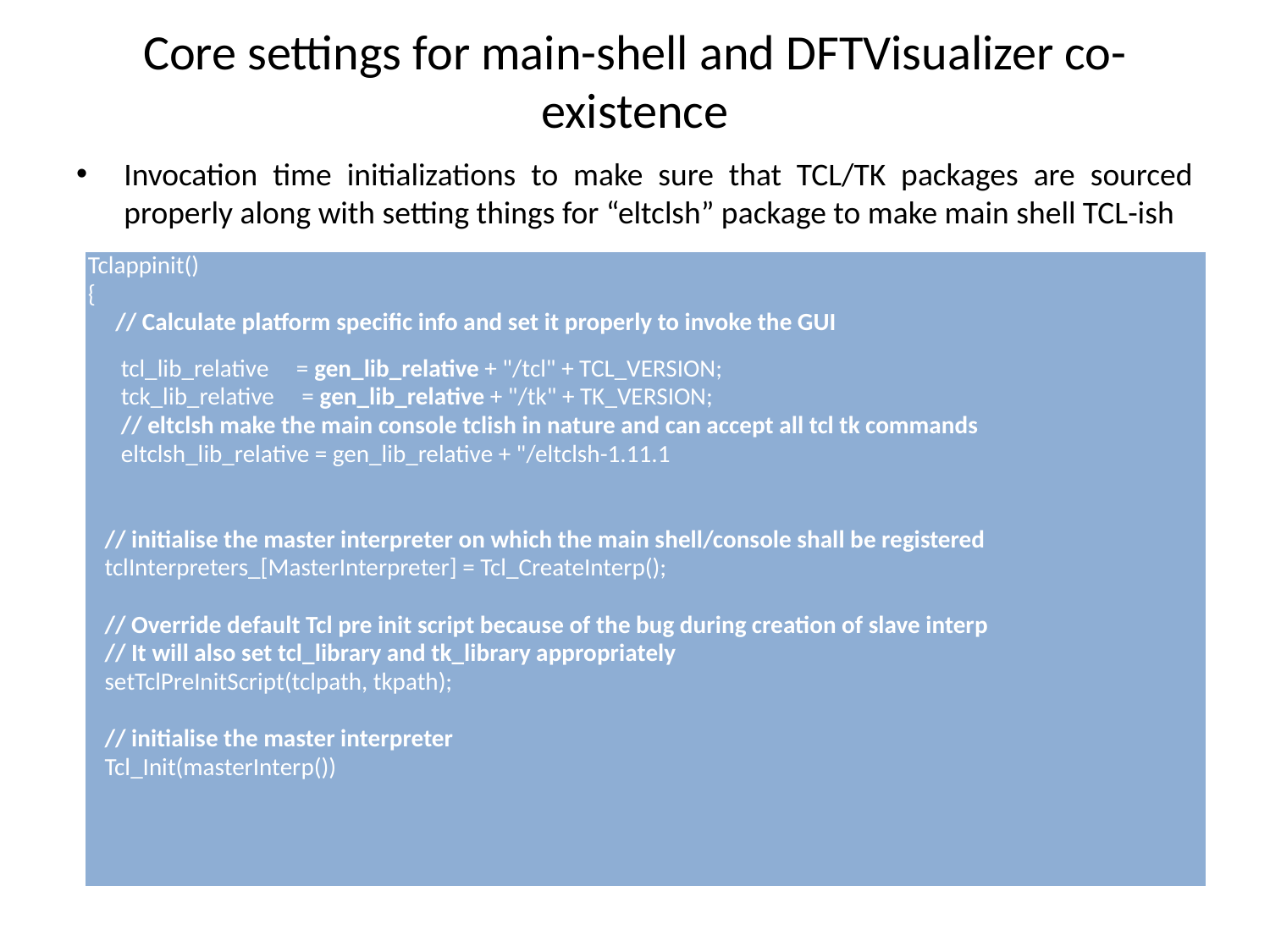

# Core settings for main-shell and DFTVisualizer co-existence
Invocation time initializations to make sure that TCL/TK packages are sourced properly along with setting things for “eltclsh” package to make main shell TCL-ish
| Tclappinit() { // Calculate platform specific info and set it properly to invoke the GUI tcl\_lib\_relative = gen\_lib\_relative + "/tcl" + TCL\_VERSION; tck\_lib\_relative = gen\_lib\_relative + "/tk" + TK\_VERSION; // eltclsh make the main console tclish in nature and can accept all tcl tk commands eltclsh\_lib\_relative = gen\_lib\_relative + "/eltclsh-1.11.1   // initialise the master interpreter on which the main shell/console shall be registered tclInterpreters\_[MasterInterpreter] = Tcl\_CreateInterp();   // Override default Tcl pre init script because of the bug during creation of slave interp // It will also set tcl\_library and tk\_library appropriately setTclPreInitScript(tclpath, tkpath);   // initialise the master interpreter Tcl\_Init(masterInterp()) |
| --- |